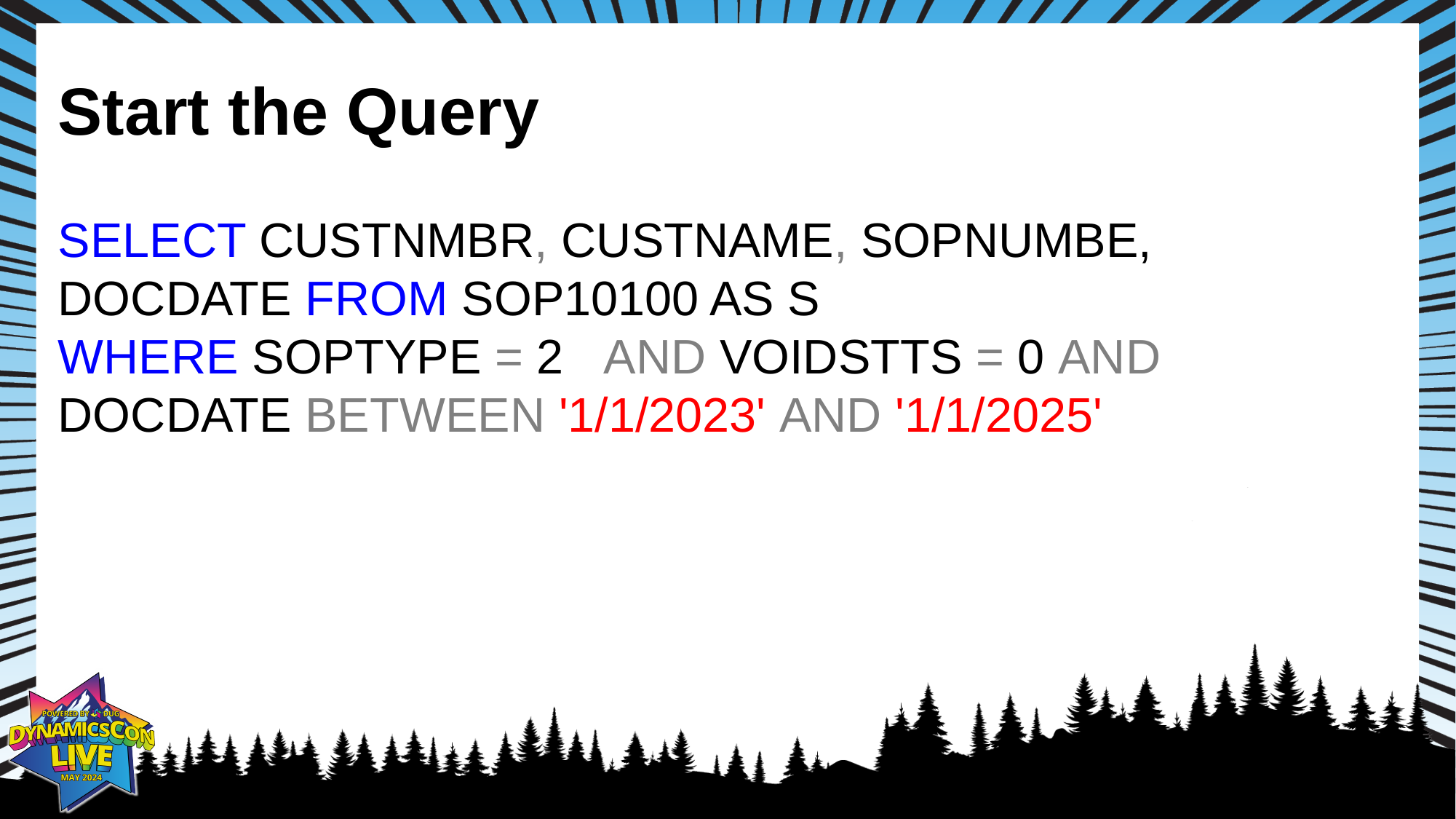

# Start the Query
SELECT CUSTNMBR, CUSTNAME, SOPNUMBE, DOCDATE FROM SOP10100 AS S
WHERE SOPTYPE = 2 	AND VOIDSTTS = 0 AND DOCDATE BETWEEN '1/1/2023' AND '1/1/2025'